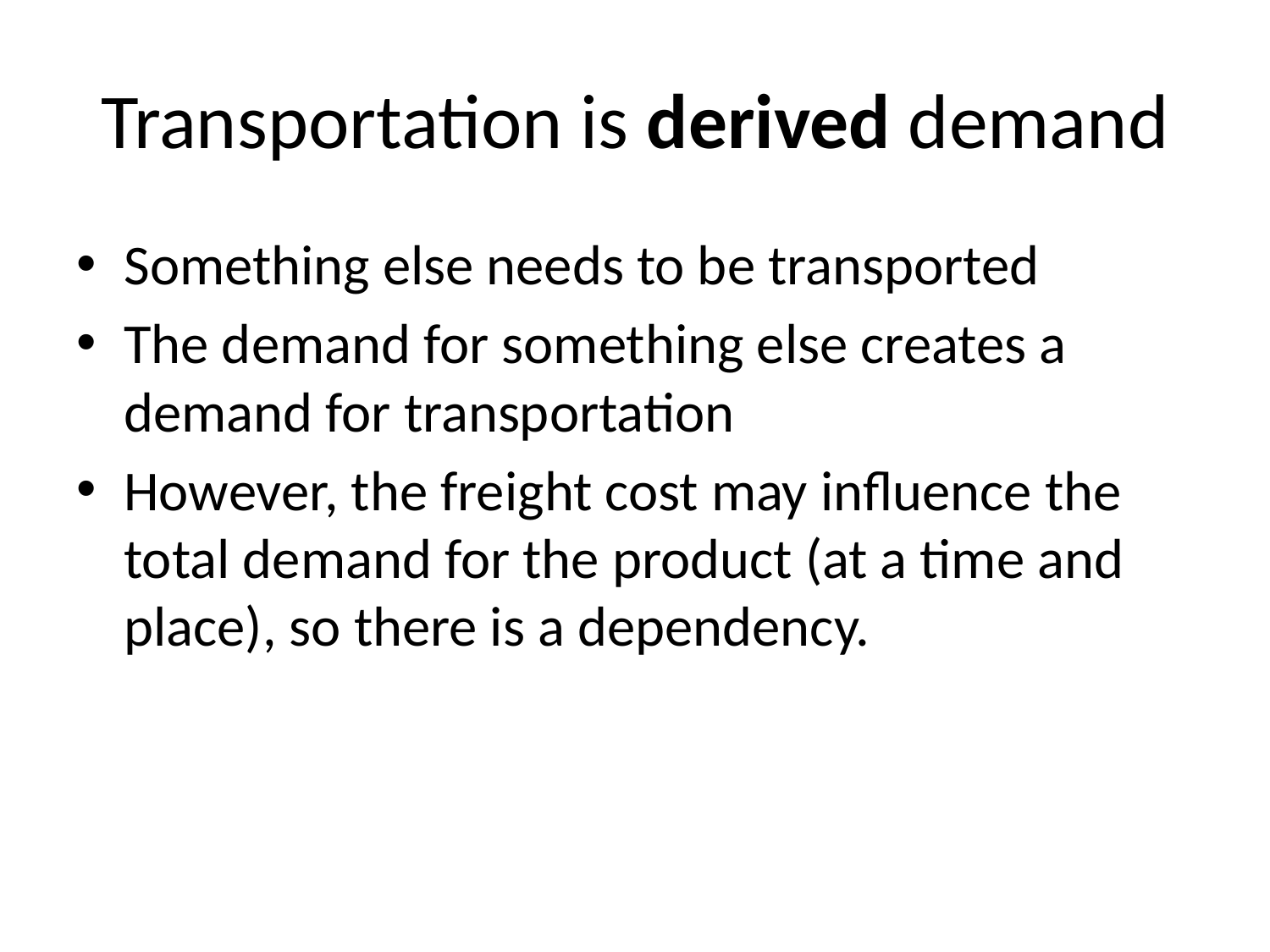

# Transportation is derived demand
Something else needs to be transported
The demand for something else creates a demand for transportation
However, the freight cost may influence the total demand for the product (at a time and place), so there is a dependency.